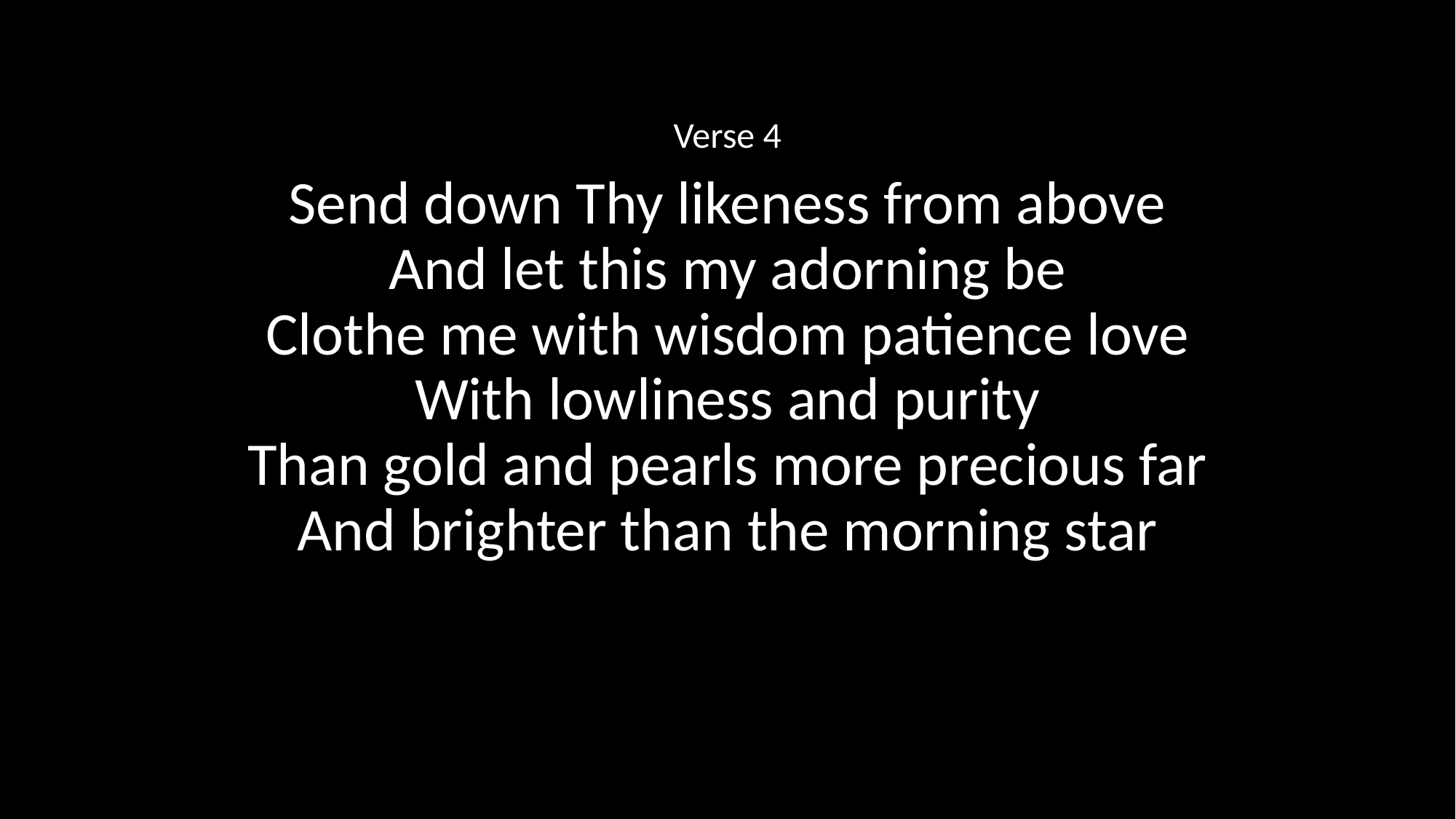

Verse 4
Send down Thy likeness from above
And let this my adorning be
Clothe me with wisdom patience love
With lowliness and purity
Than gold and pearls more precious far
And brighter than the morning star